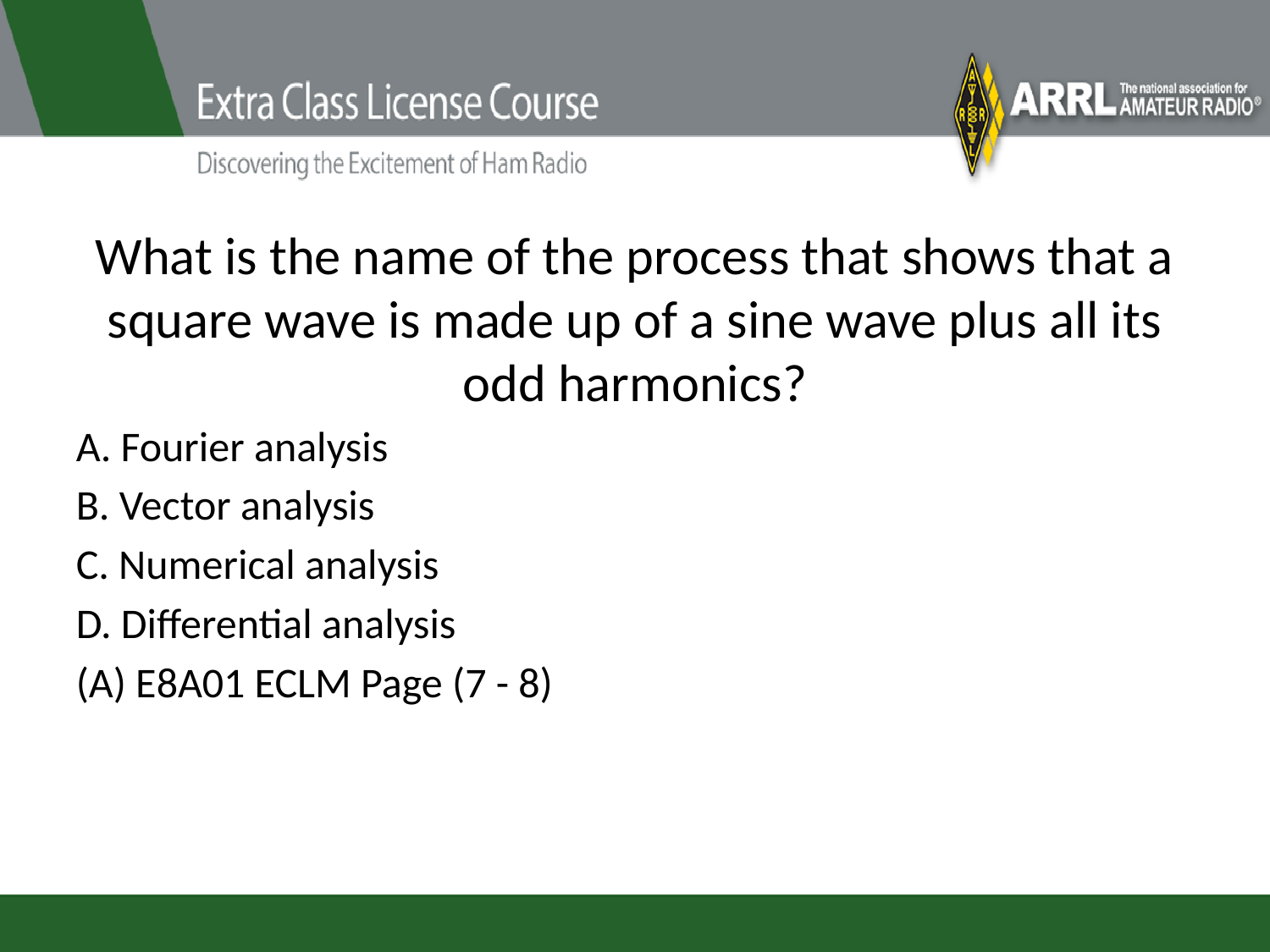

# What is the name of the process that shows that a square wave is made up of a sine wave plus all its odd harmonics?
A. Fourier analysis
B. Vector analysis
C. Numerical analysis
D. Differential analysis
(A) E8A01 ECLM Page (7 - 8)